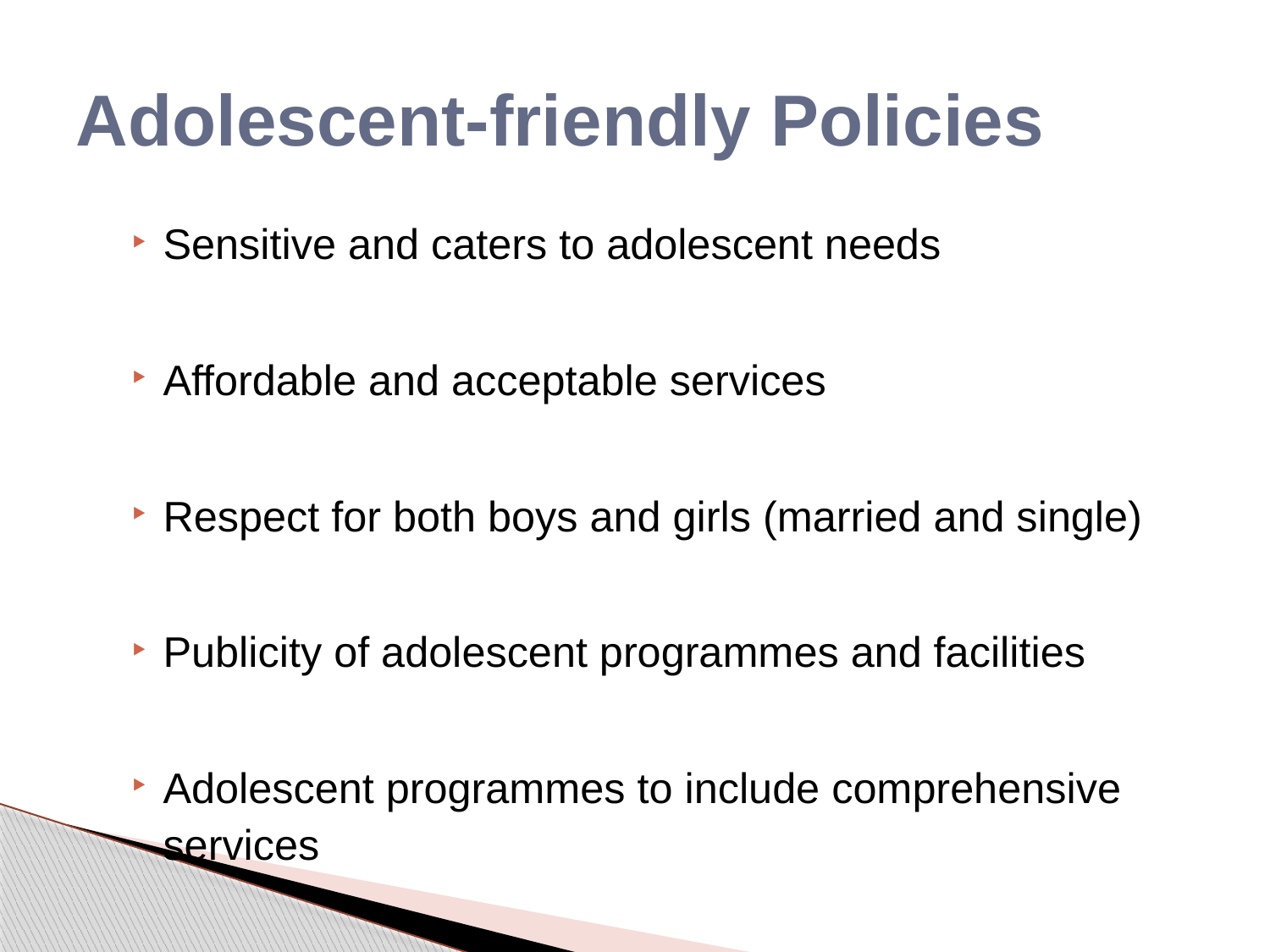

# Adolescent-friendly Policies
Sensitive and caters to adolescent needs

Affordable and acceptable services

Respect for both boys and girls (married and single)

Publicity of adolescent programmes and facilities

Adolescent programmes to include comprehensive services